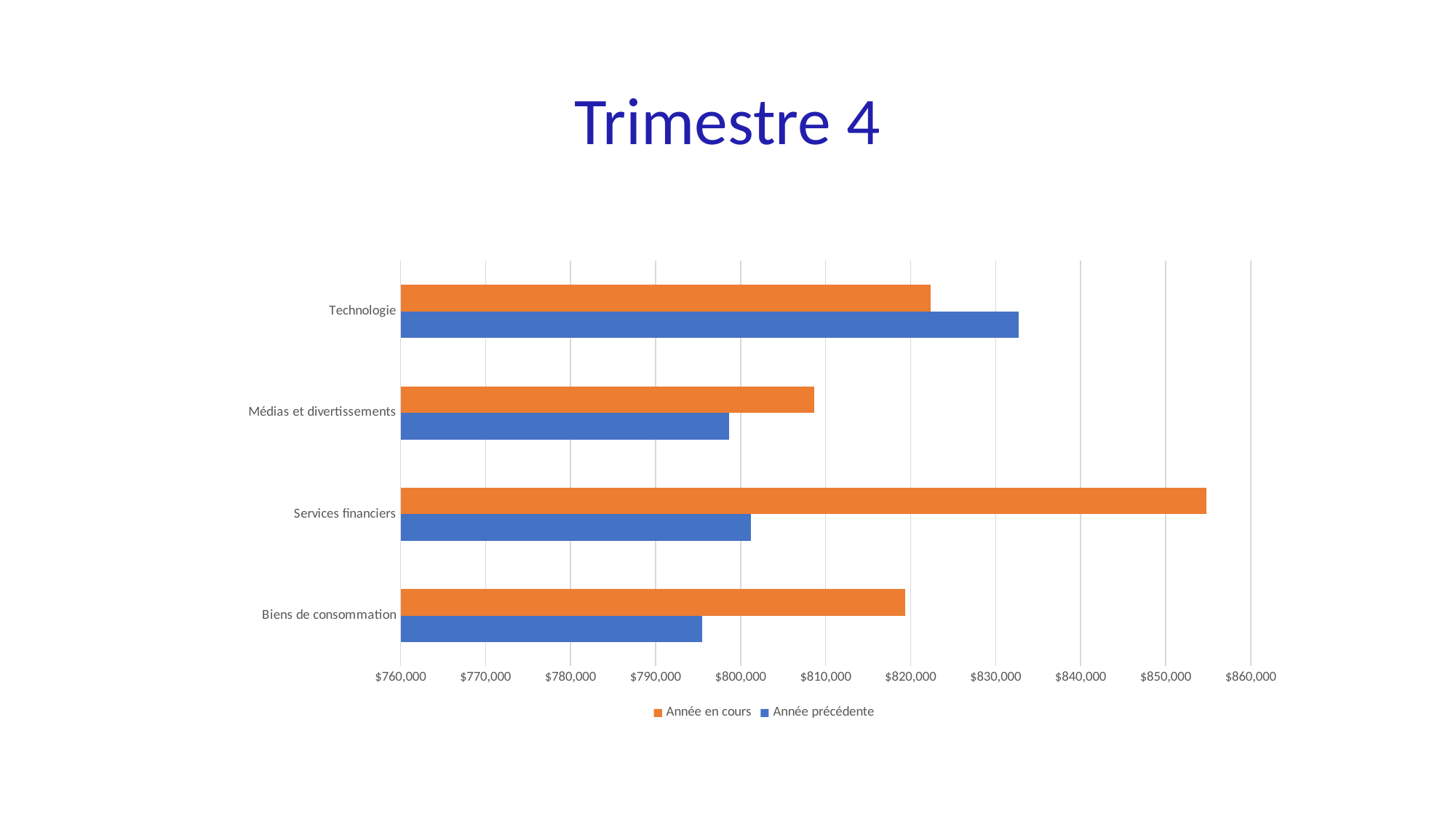

Trimestre 4

### Chart

| Category | Année précédente | Année en cours |
|---|---|---|
| Biens de consommation | 795487.0 | 819324.0 |
| Services financiers | 801200.0 | 854796.0 |
| Médias et divertissements | 798654.0 | 808654.0 |
| Technologie | 832687.0 | 822364.0 |